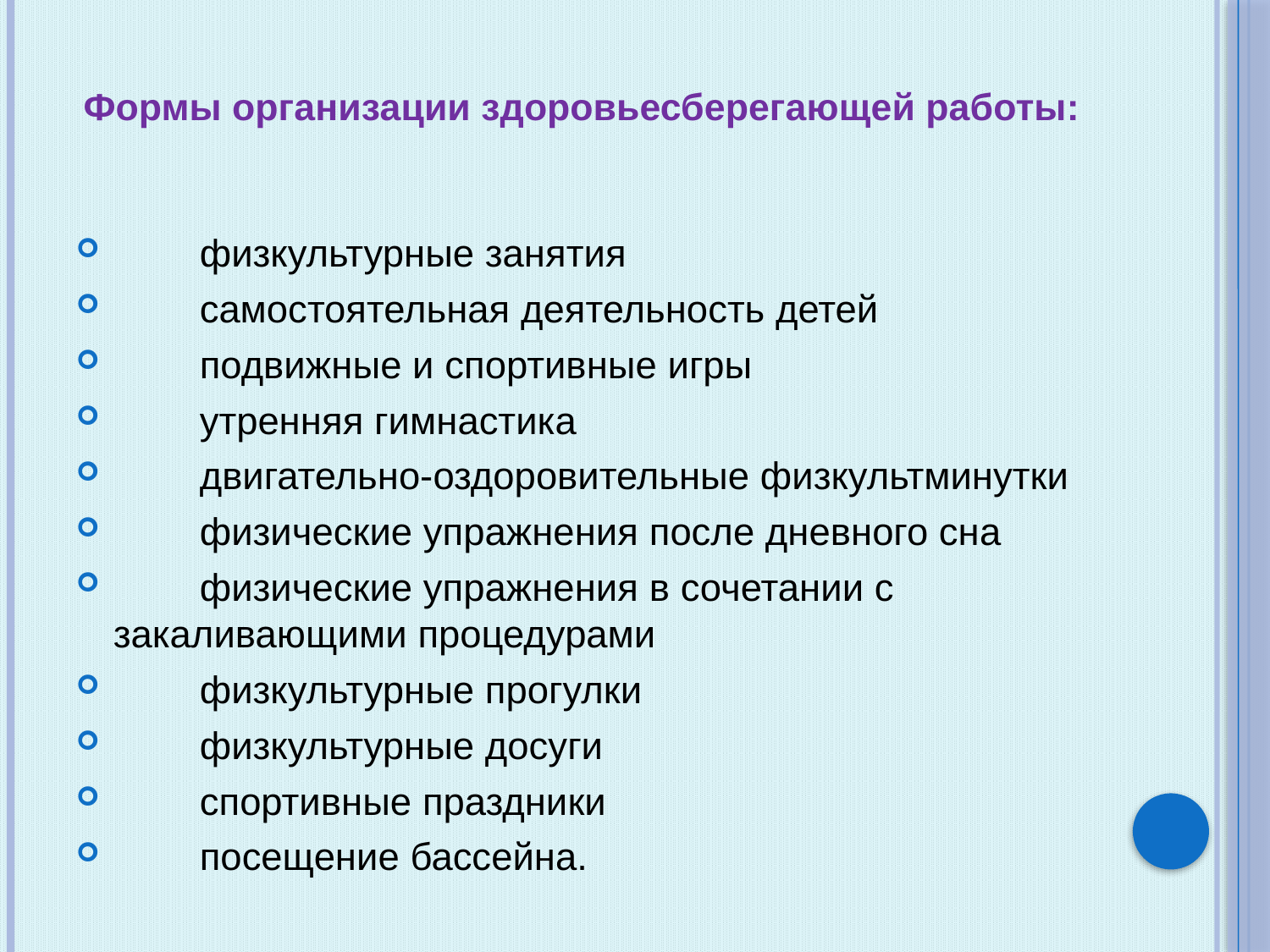

# Формы организации здоровьесберегающей работы:
        физкультурные занятия
        самостоятельная деятельность детей
        подвижные и спортивные игры
        утренняя гимнастика
        двигательно-оздоровительные физкультминутки
        физические упражнения после дневного сна
        физические упражнения в сочетании с закаливающими процедурами
        физкультурные прогулки
        физкультурные досуги
        спортивные праздники
        посещение бассейна.